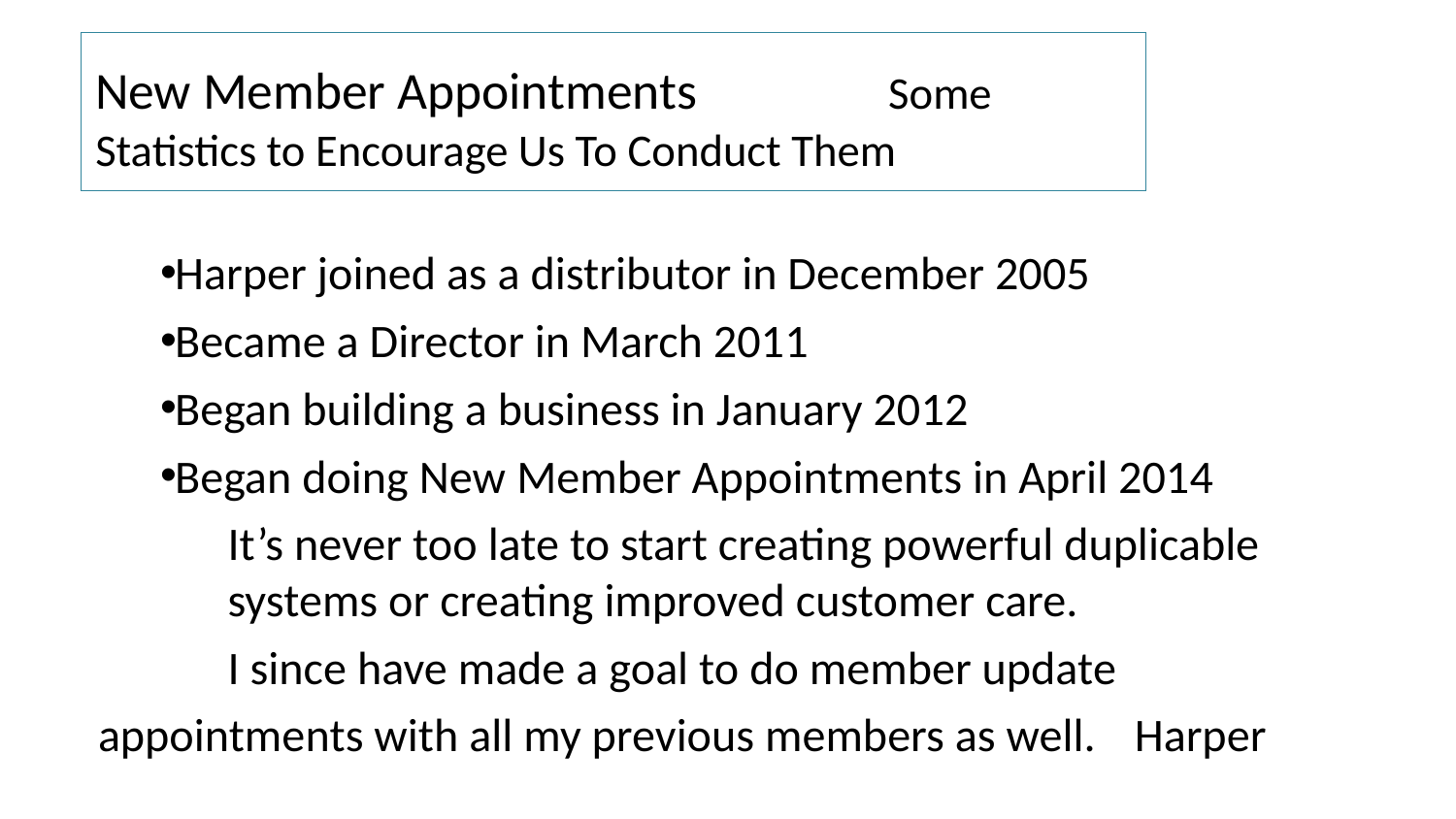

# New Member Appointments 		     Some Statistics to Encourage Us To Conduct Them
Harper joined as a distributor in December 2005
Became a Director in March 2011
Began building a business in January 2012
Began doing New Member Appointments in April 2014
	It’s never too late to start creating powerful duplicable 	systems or creating improved customer care.
	I since have made a goal to do member update 	appointments with all my previous members as well. 		Harper